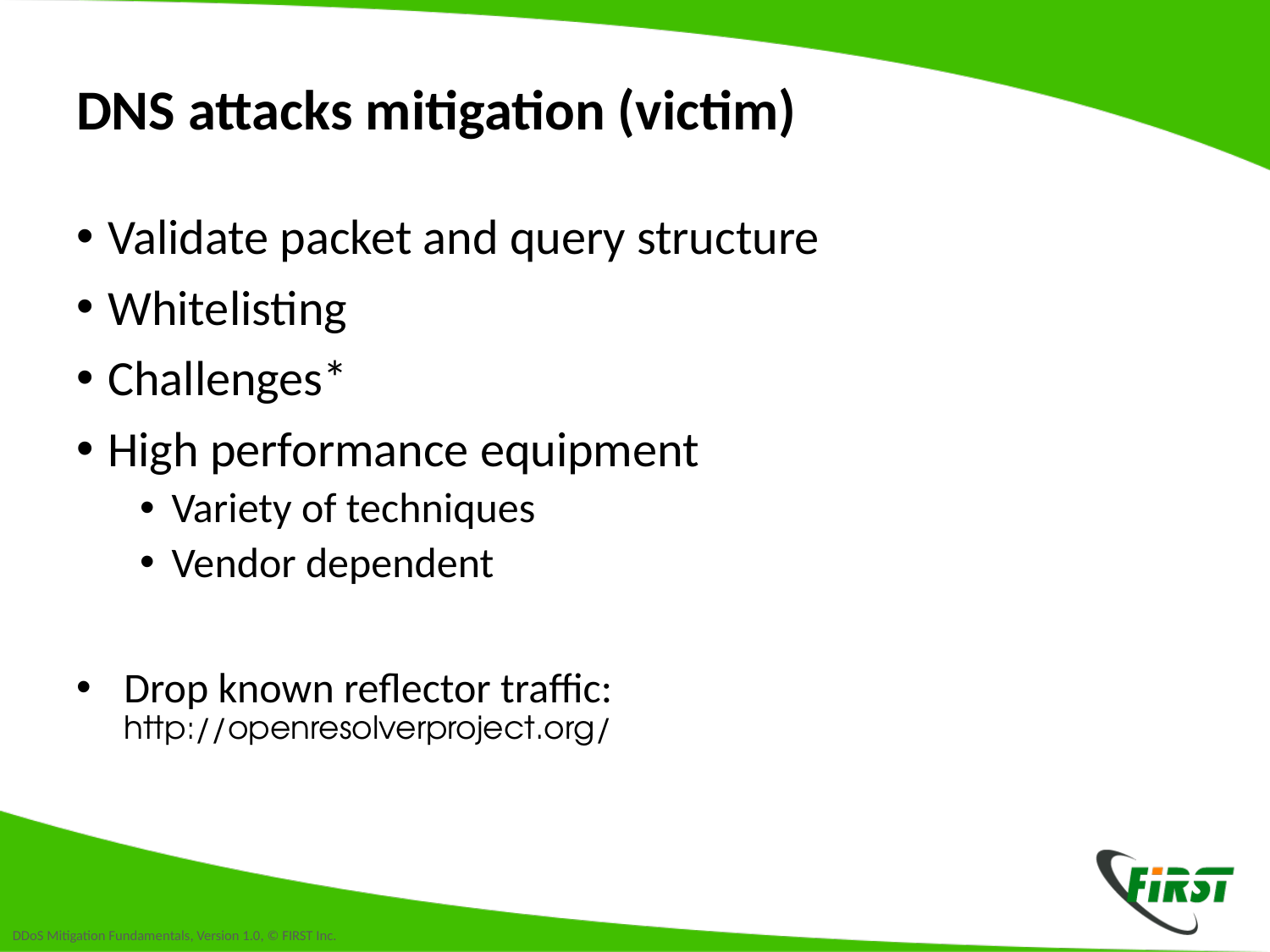

# DNS attacks mitigation (victim)
Validate packet and query structure
Whitelisting
Challenges*
High performance equipment
Variety of techniques
Vendor dependent

Drop known reflector traffic:
http://openresolverproject.org/